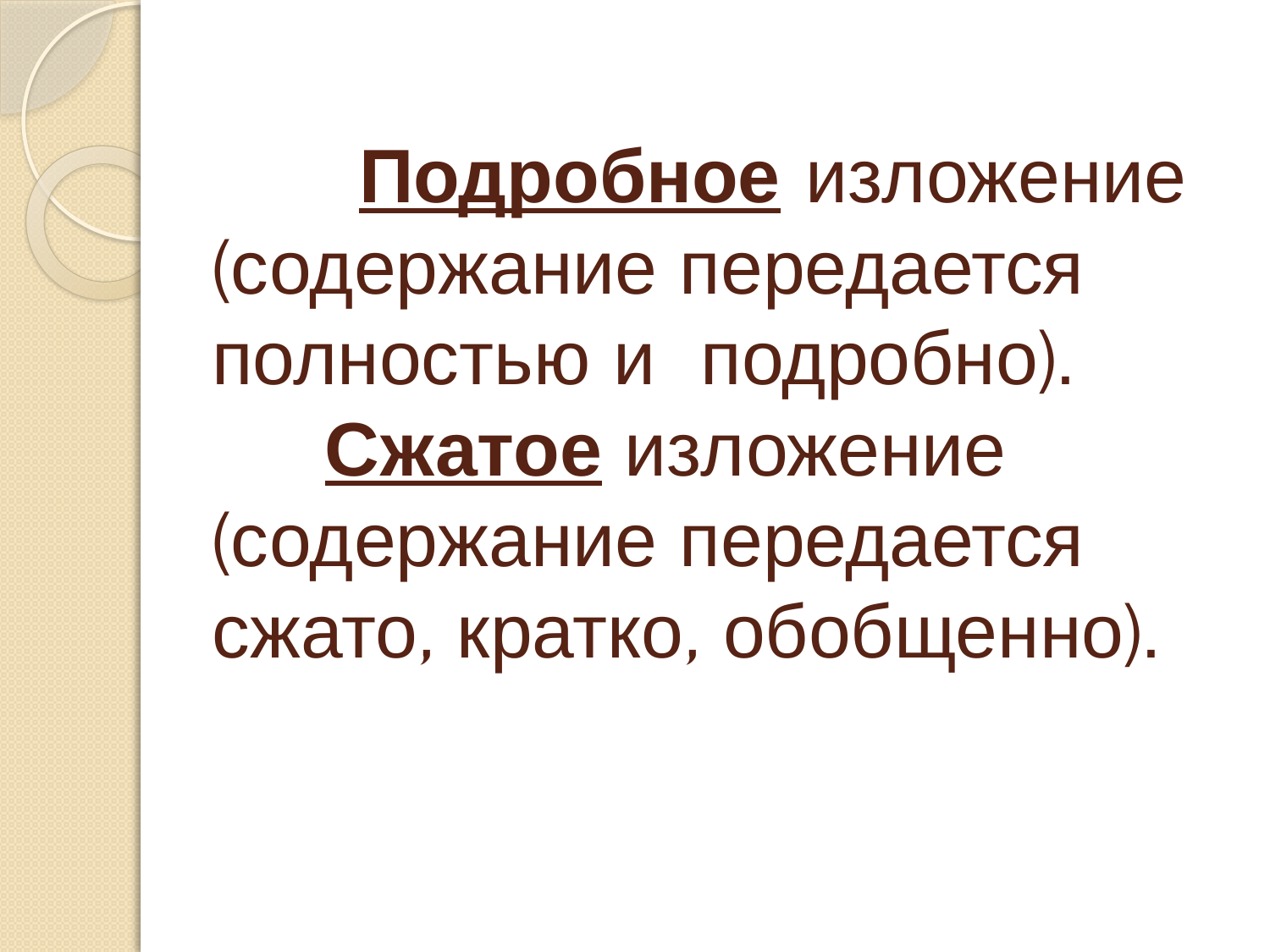

# Подробное изложение (содержание передается полностью и  подробно). Сжатое изложение  (содержание передается сжато, кратко, обобщенно).